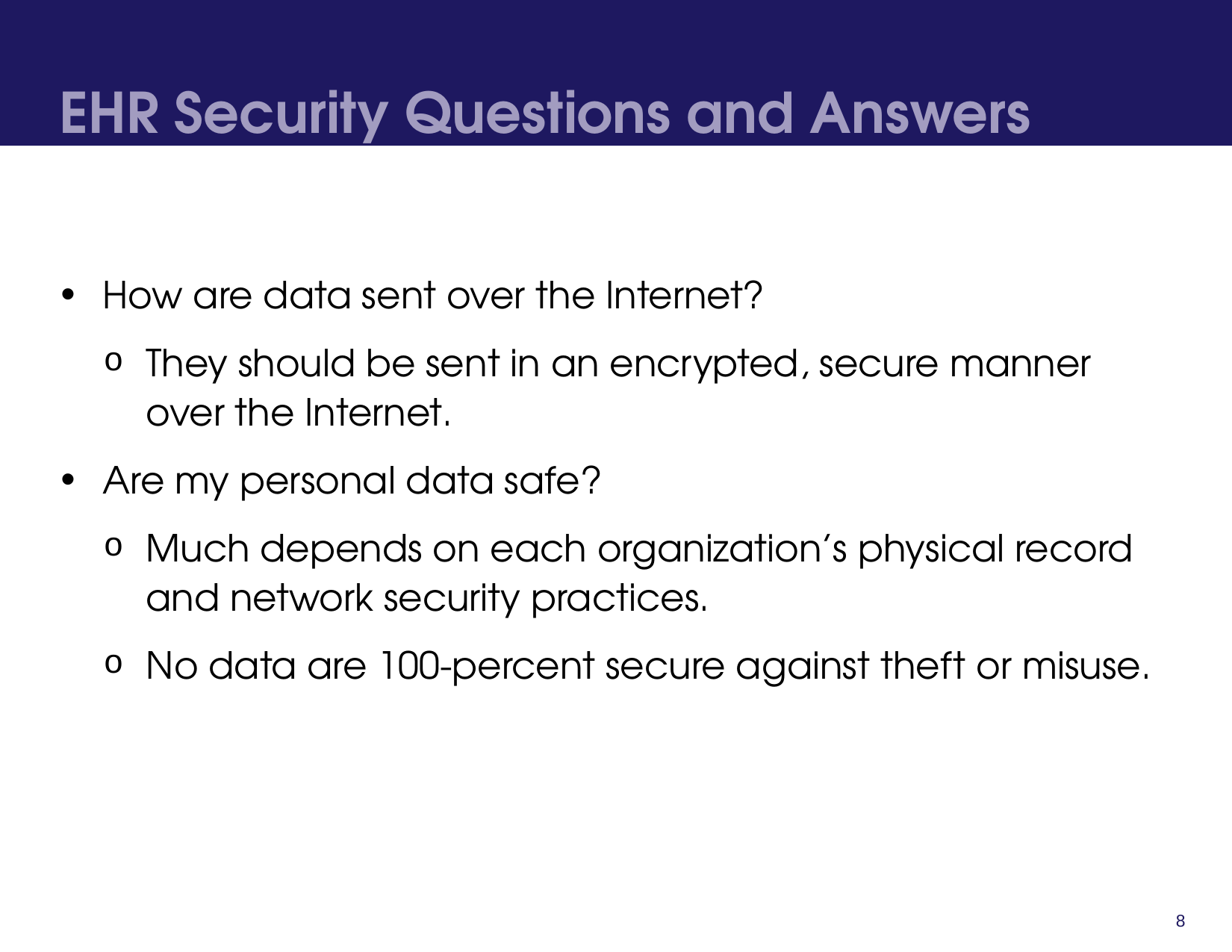

# EHR Security Questions and Answers
How are data sent over the Internet?
They should be sent in an encrypted, secure manner over the Internet.
Are my personal data safe?
Much depends on each organization’s physical record and network security practices.
No data are 100-percent secure against theft or misuse.
8